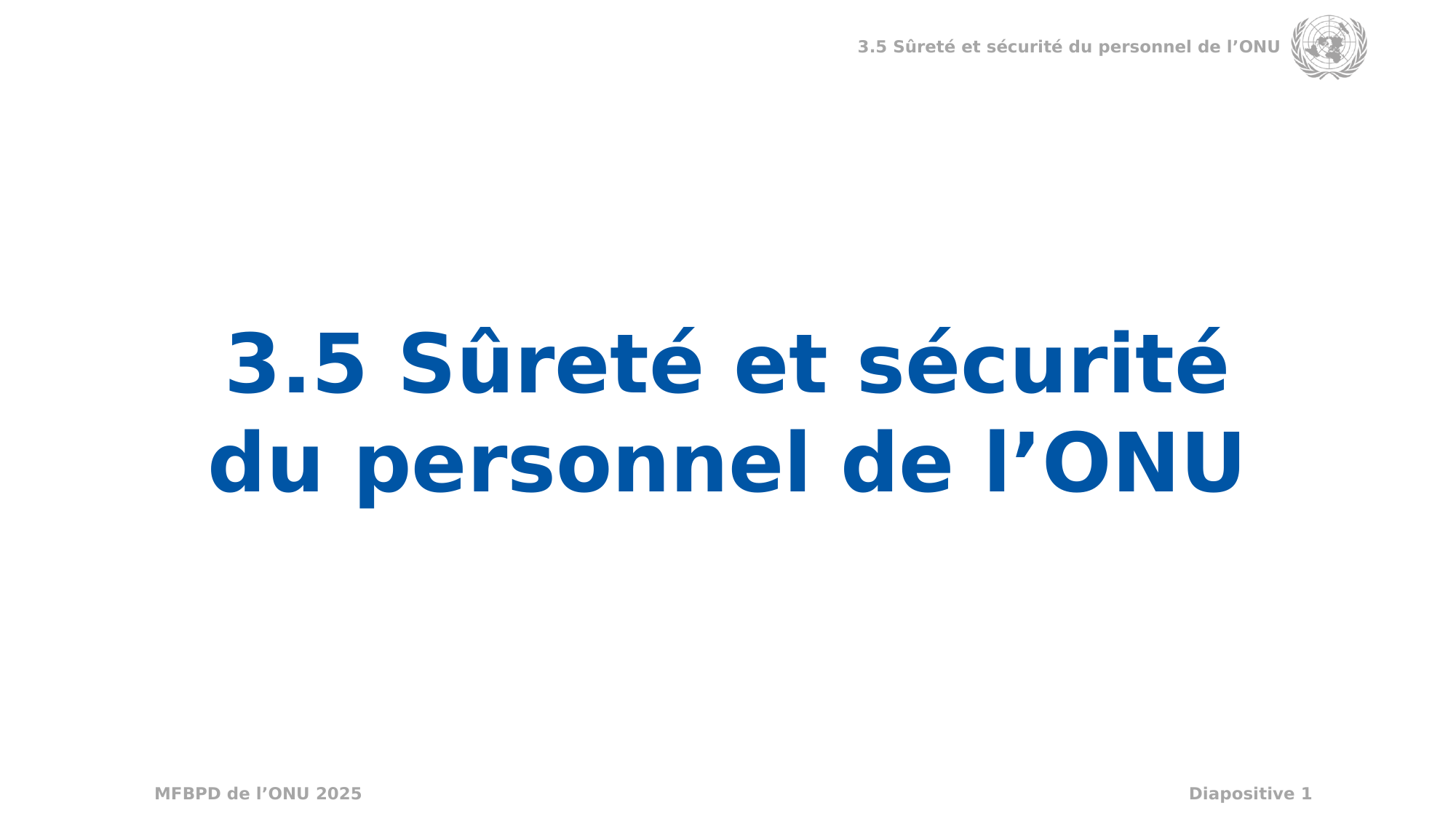

3.5 Sûreté et sécurité du personnel de l’ONU